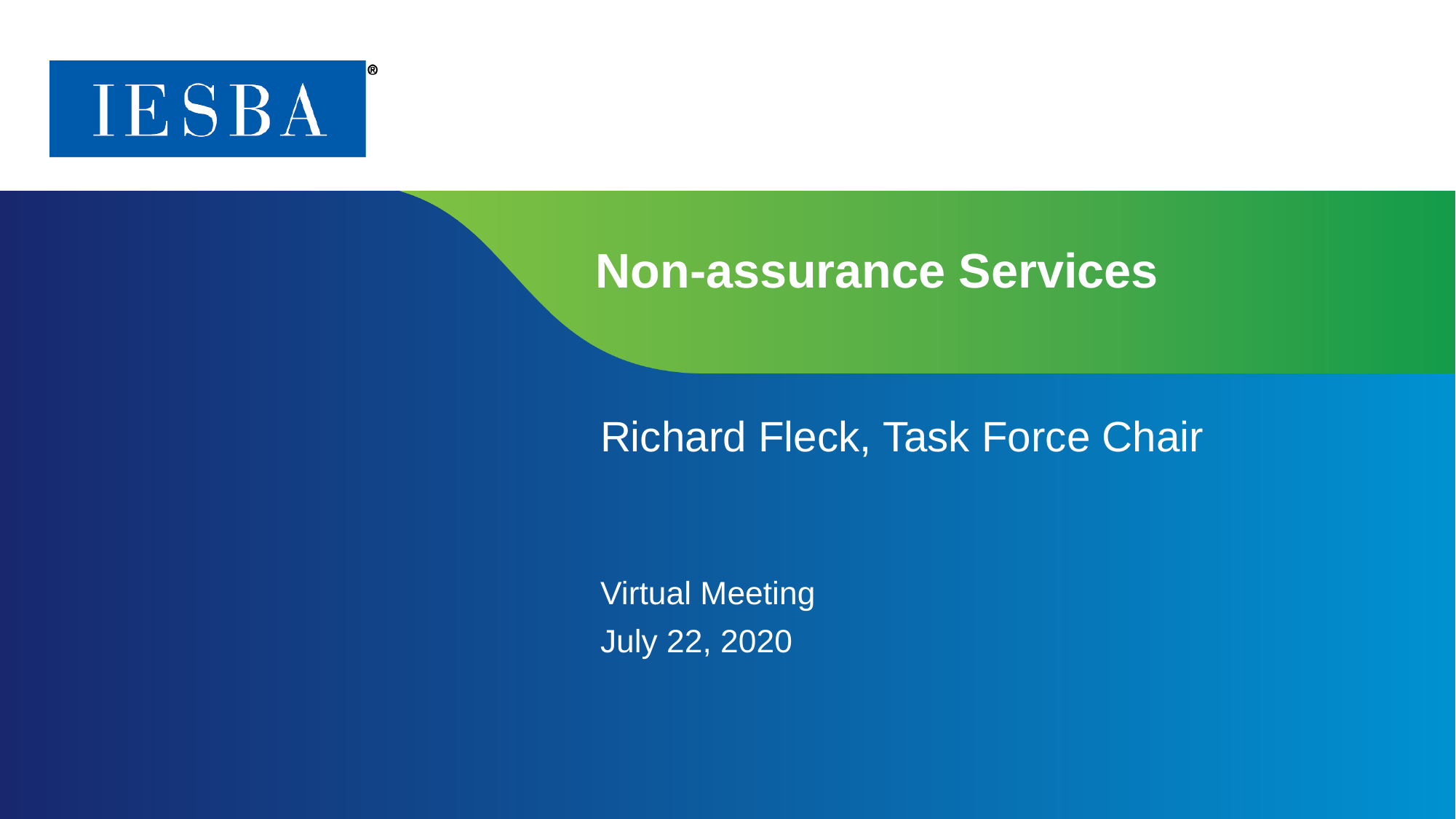

# Non-assurance Services
Richard Fleck, Task Force Chair

Virtual Meeting
July 22, 2020